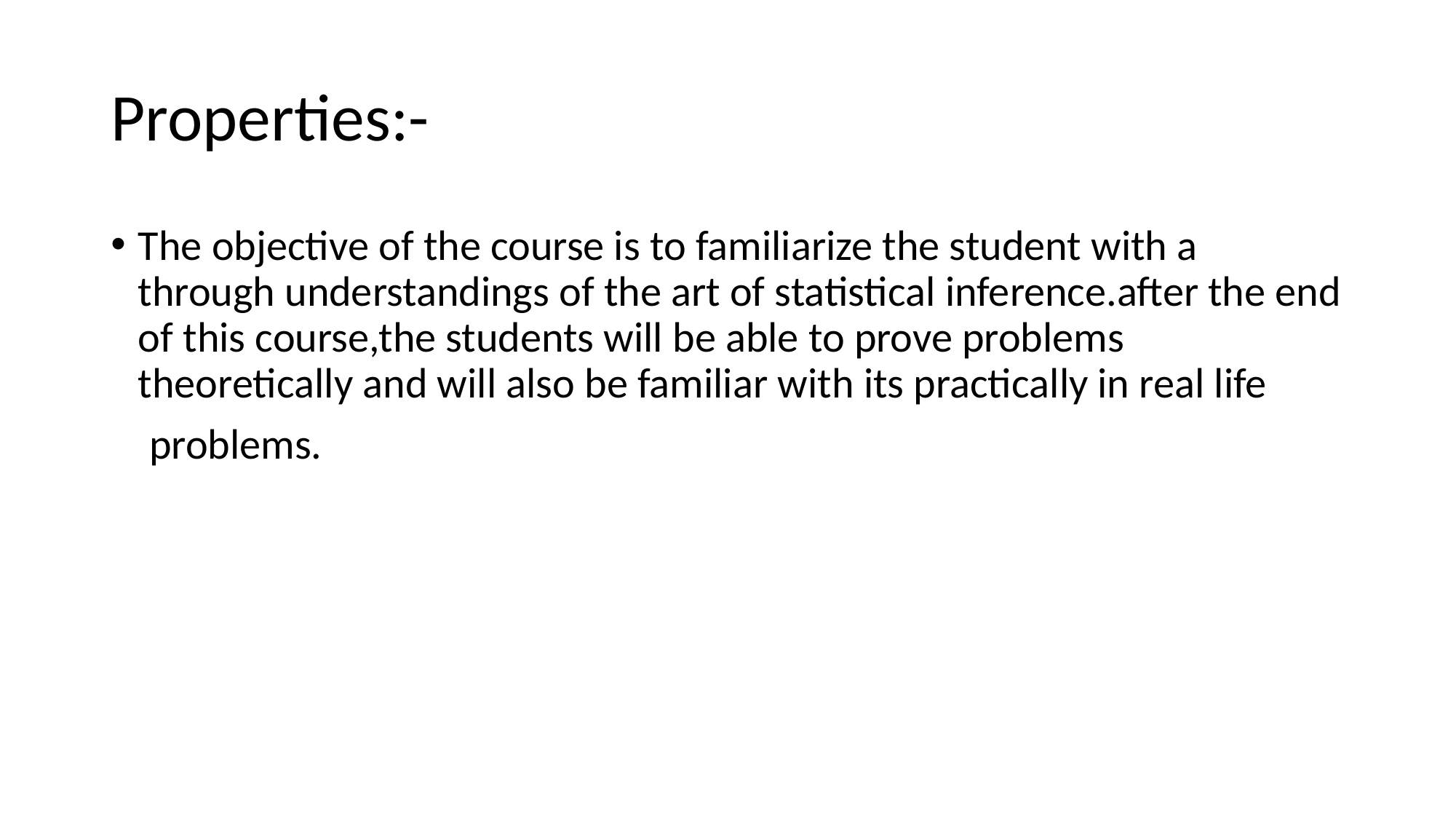

# Properties:-
The objective of the course is to familiarize the student with a through understandings of the art of statistical inference.after the end of this course,the students will be able to prove problems theoretically and will also be familiar with its practically in real life
    problems.